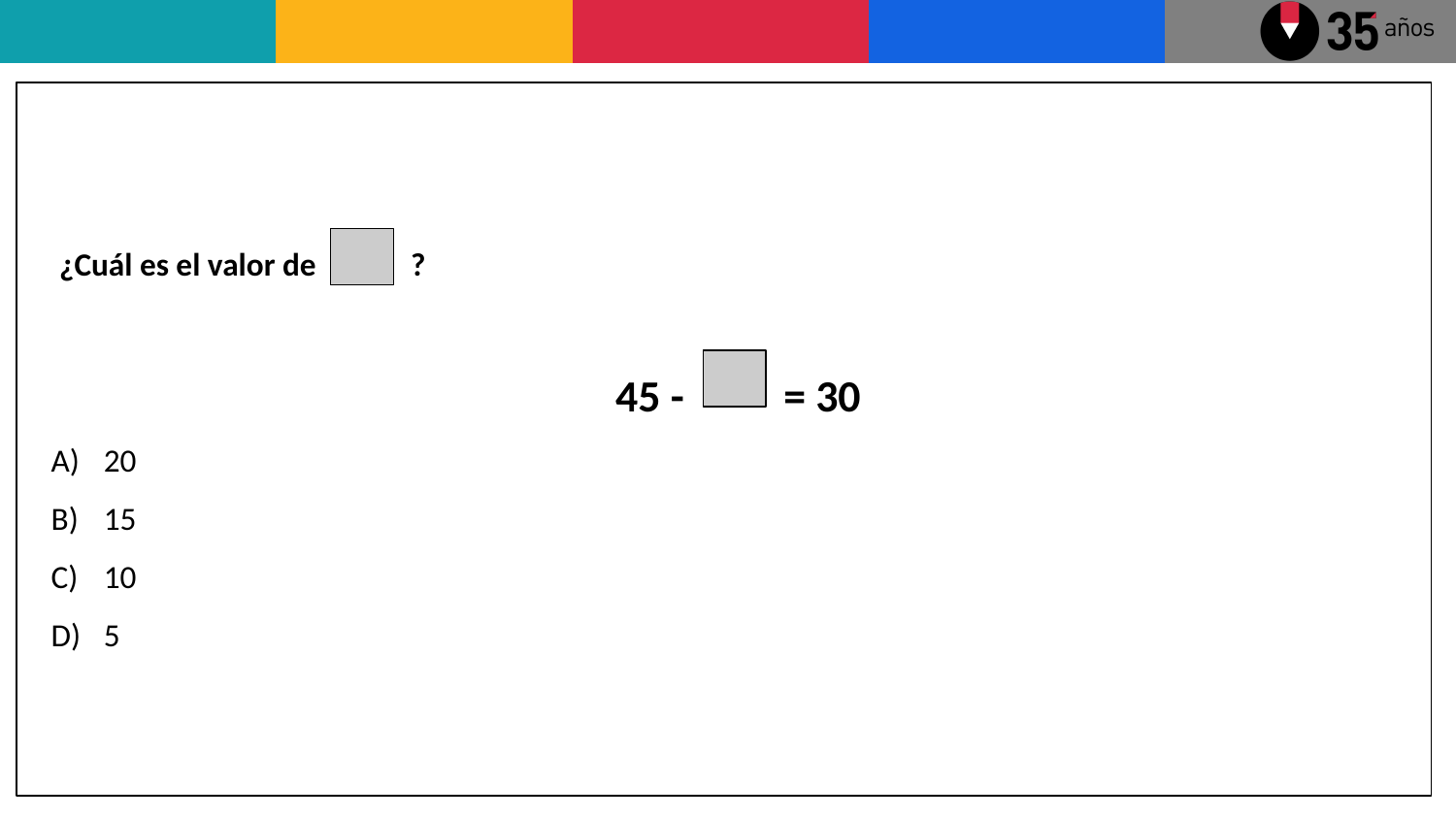

¿Cuál es el valor de             ?

45 -          = 30
20
15
10
5